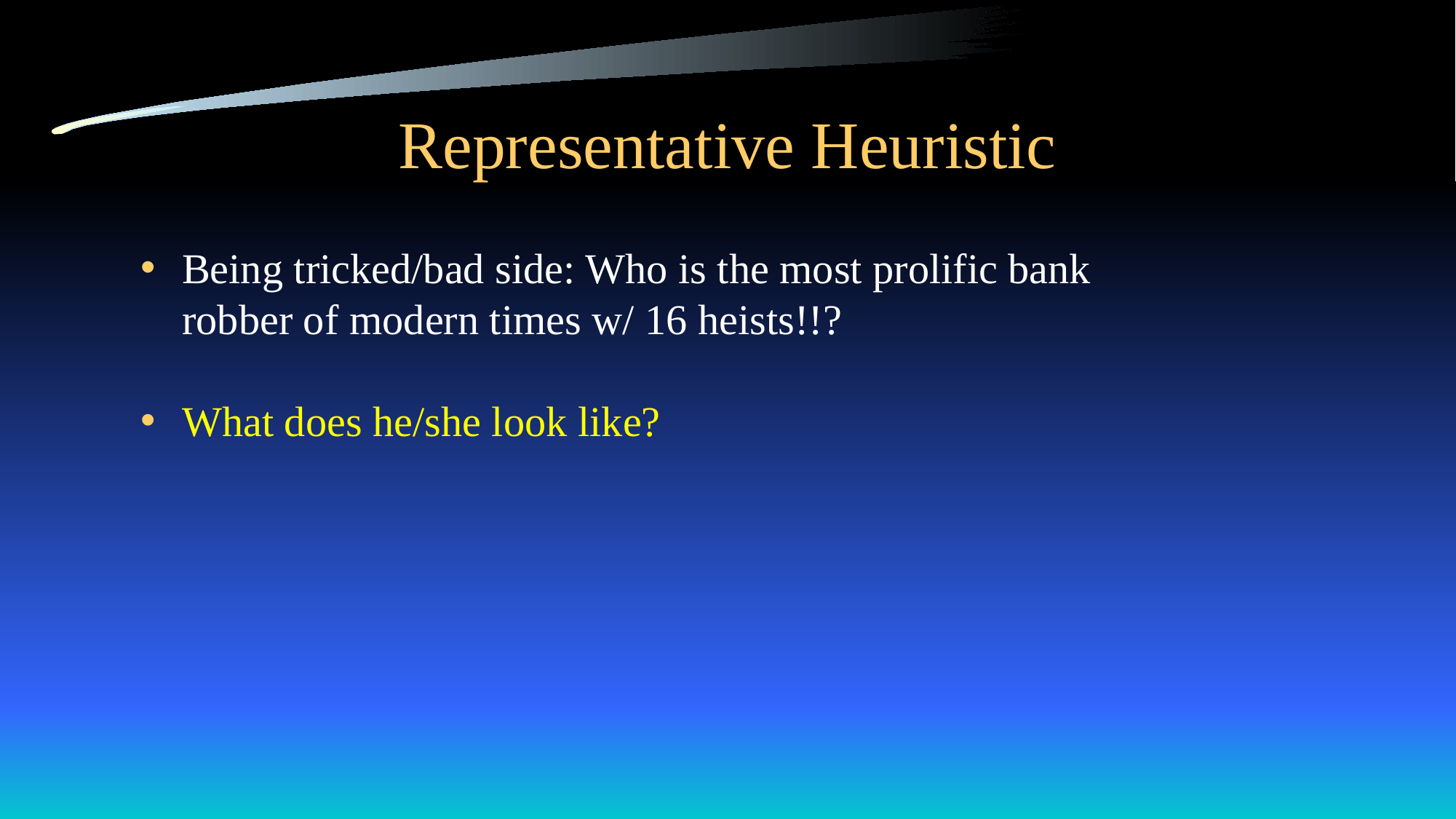

# Representative Heuristic

Being tricked/bad side: Who is the most prolific bank robber of modern times w/ 16 heists!!?

What does he/she look like?